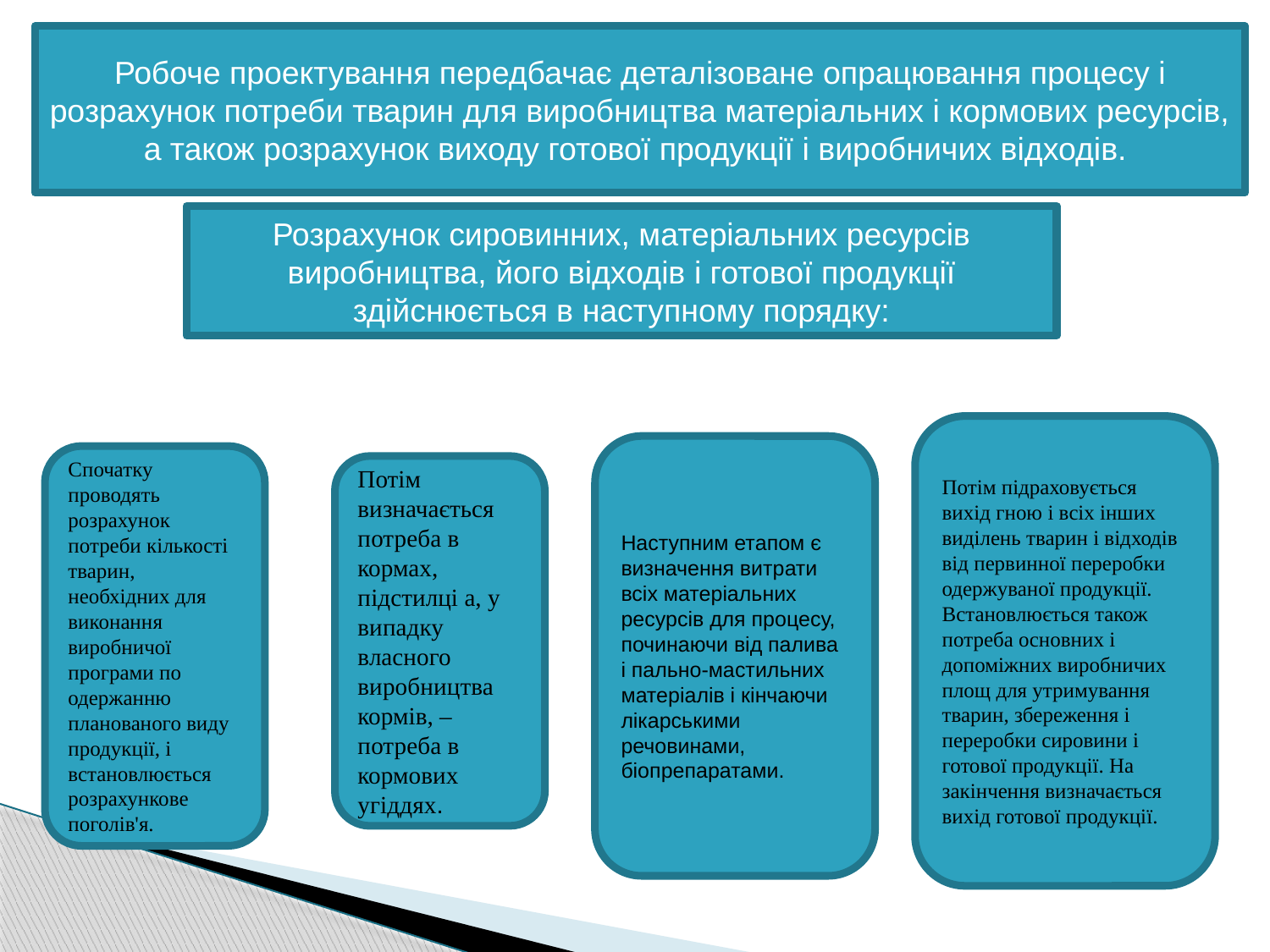

Робоче проектування передбачає деталізоване опрацювання процесу і розрахунок потреби тварин для виробництва матеріальних і кормових ресурсів, а також розрахунок виходу готової продукції і виробничих відходів.
Робоче проектування передбачає деталізоване опрацювання процесу і розрахунок потреби тварин для виробництва матеріальних і кормових ресурсів, а також розрахунок виходу готової продукції і виробничих відходів.
Розрахунок сировинних, матеріальних ресурсів виробництва, його відходів і готової продукції здійснюється в наступному порядку:
Потім підраховується вихід гною і всіх інших виділень тварин і відходів від первинної переробки одержуваної продукції. Встановлюється також потреба основних і допоміжних виробничих площ для утримування тварин, збереження і переробки сировини і готової продукції. На закінчення визначається вихід готової продукції.
Наступним етапом є визначення витрати всіх матеріальних ресурсів для процесу, починаючи від палива і пально-мастильних матеріалів і кінчаючи лікарськими речовинами, біопрепаратами.
Спочатку проводять розрахунок потреби кількості тварин, необхідних для виконання виробничої програми по одержанню планованого виду продукції, і встановлюється розрахункове поголів'я.
Потім визначається потреба в кормах, підстилці а, у випадку власного виробництва кормів, – потреба в кормових угіддях.